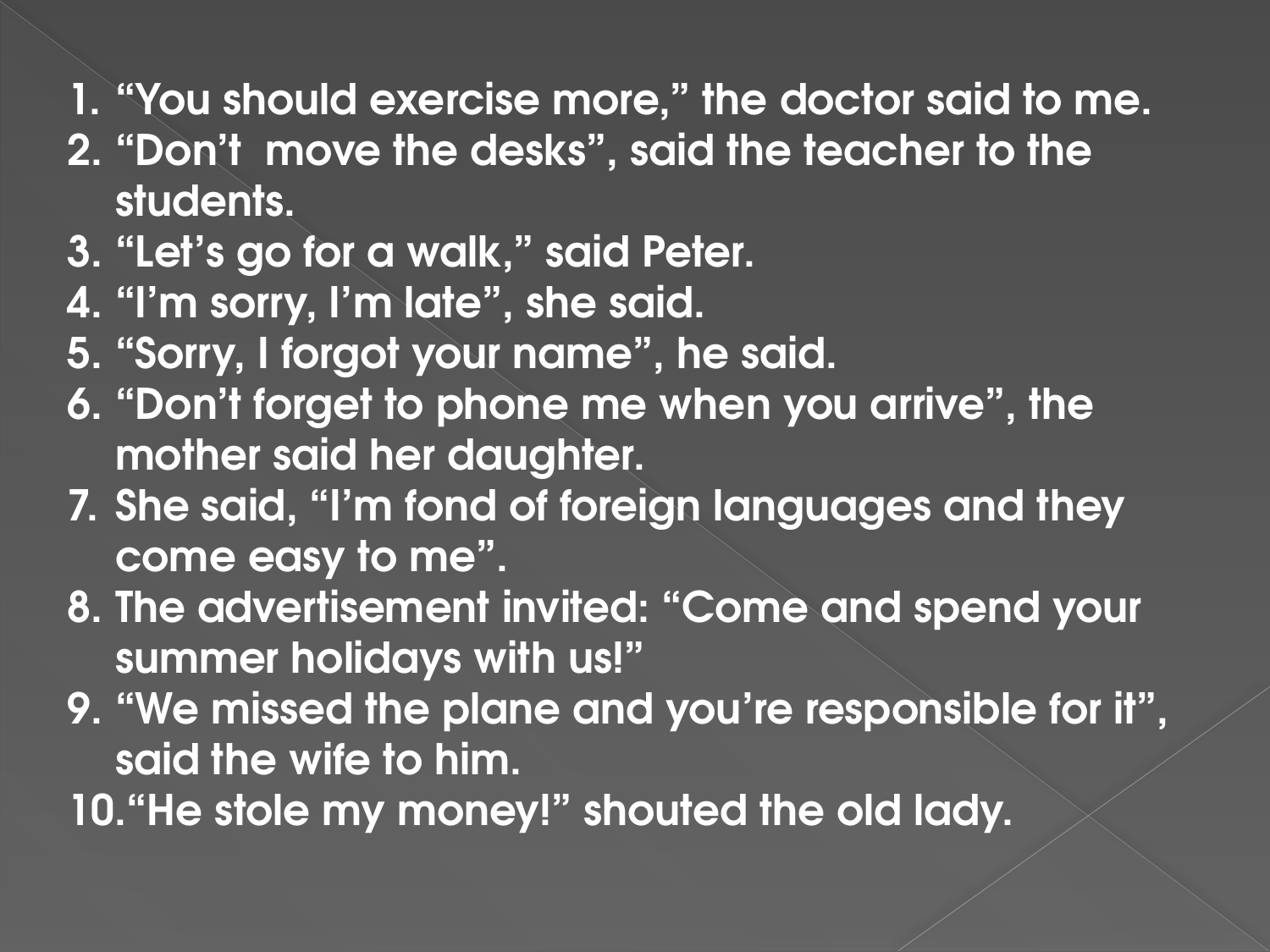

“You should exercise more,” the doctor said to me.
“Don’t  move the desks”, said the teacher to the students.
“Let’s go for a walk,” said Peter.
“I’m sorry, I’m late”, she said.
“Sorry, I forgot your name”, he said.
“Don’t forget to phone me when you arrive”, the mother said her daughter.
She said, “I’m fond of foreign languages and they come easy to me”.
The advertisement invited: “Come and spend your summer holidays with us!”
“We missed the plane and you’re responsible for it”, said the wife to him.
“He stole my money!” shouted the old lady.